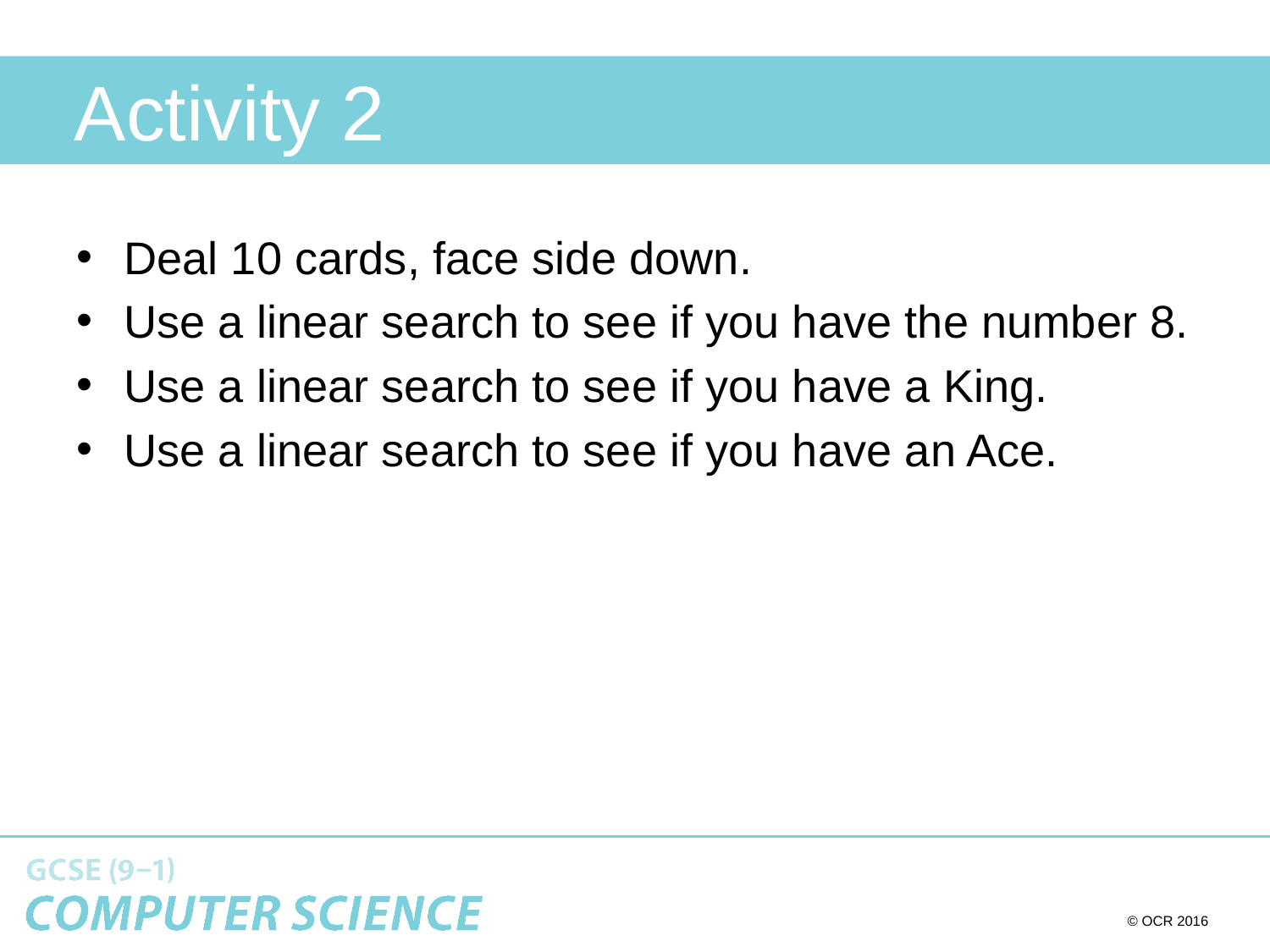

# Activity 2

Deal 10 cards, face side down.
Use a linear search to see if you have the number 8.
Use a linear search to see if you have a King.
Use a linear search to see if you have an Ace.